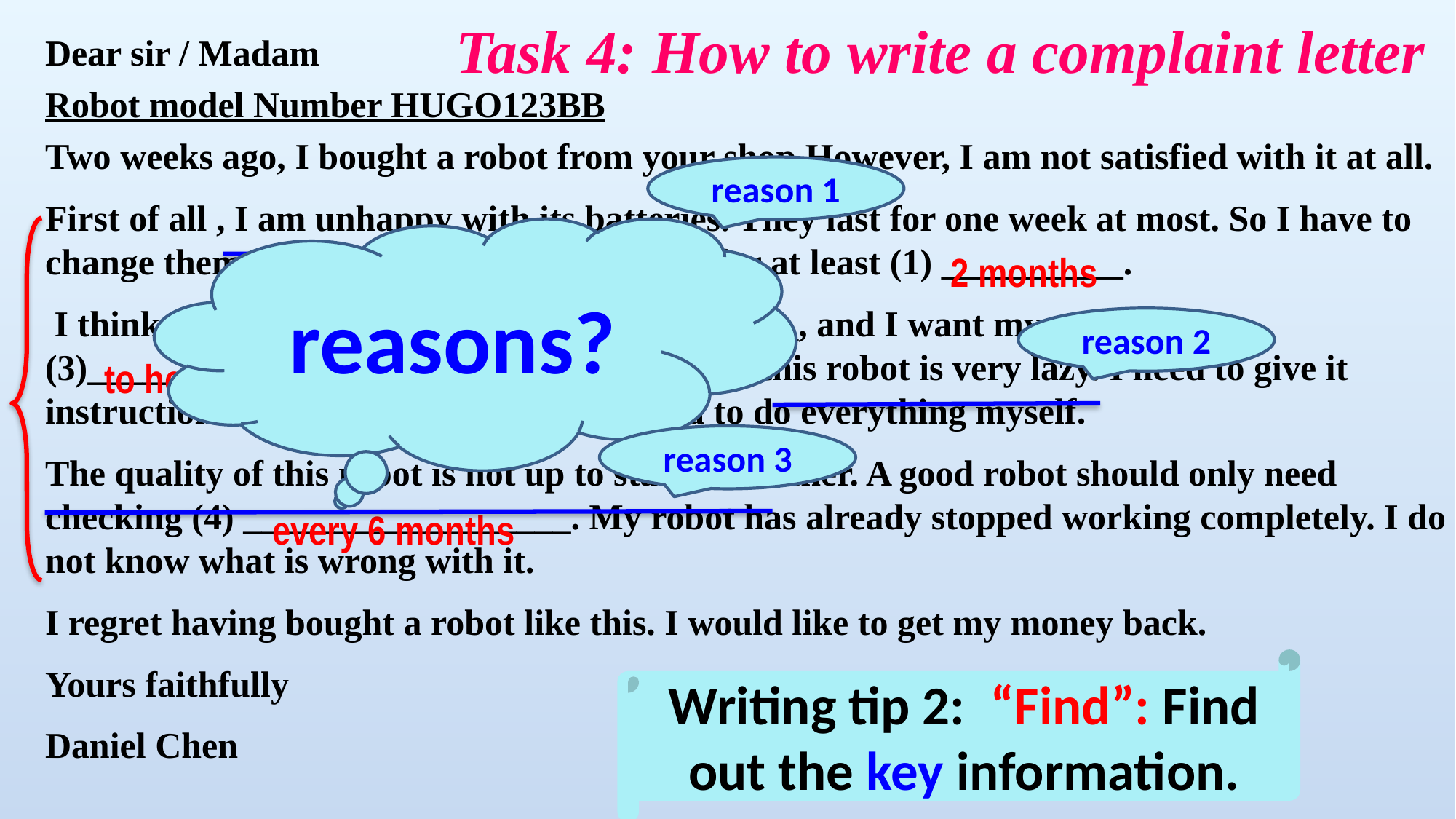

Task 4: How to write a complaint letter
Dear sir / Madam
Robot model Number HUGO123BB
Two weeks ago, I bought a robot from your shop.However, I am not satisfied with it at all.
First of all , I am unhappy with its batteries. They last for one week at most. So I have to change them often. I think they should last for at least (1) __________.
 I think a robot should work (2) ______________, and I want my robot (3)____________________________.However, this robot is very lazy. I need to give it instructions all the time. Otherwise, I need to do everything myself.
The quality of this robot is not up to standard either. A good robot should only need checking (4) __________________. My robot has already stopped working completely. I do not know what is wrong with it.
I regret having bought a robot like this. I would like to get my money back.
Yours faithfully
Daniel Chen

reason 1

reasons?
2 months
24 hours a day
reason 2
 to help me with my homework
reason 3
 every 6 months
Writing tip 2:  “Find”: Find out the key information.